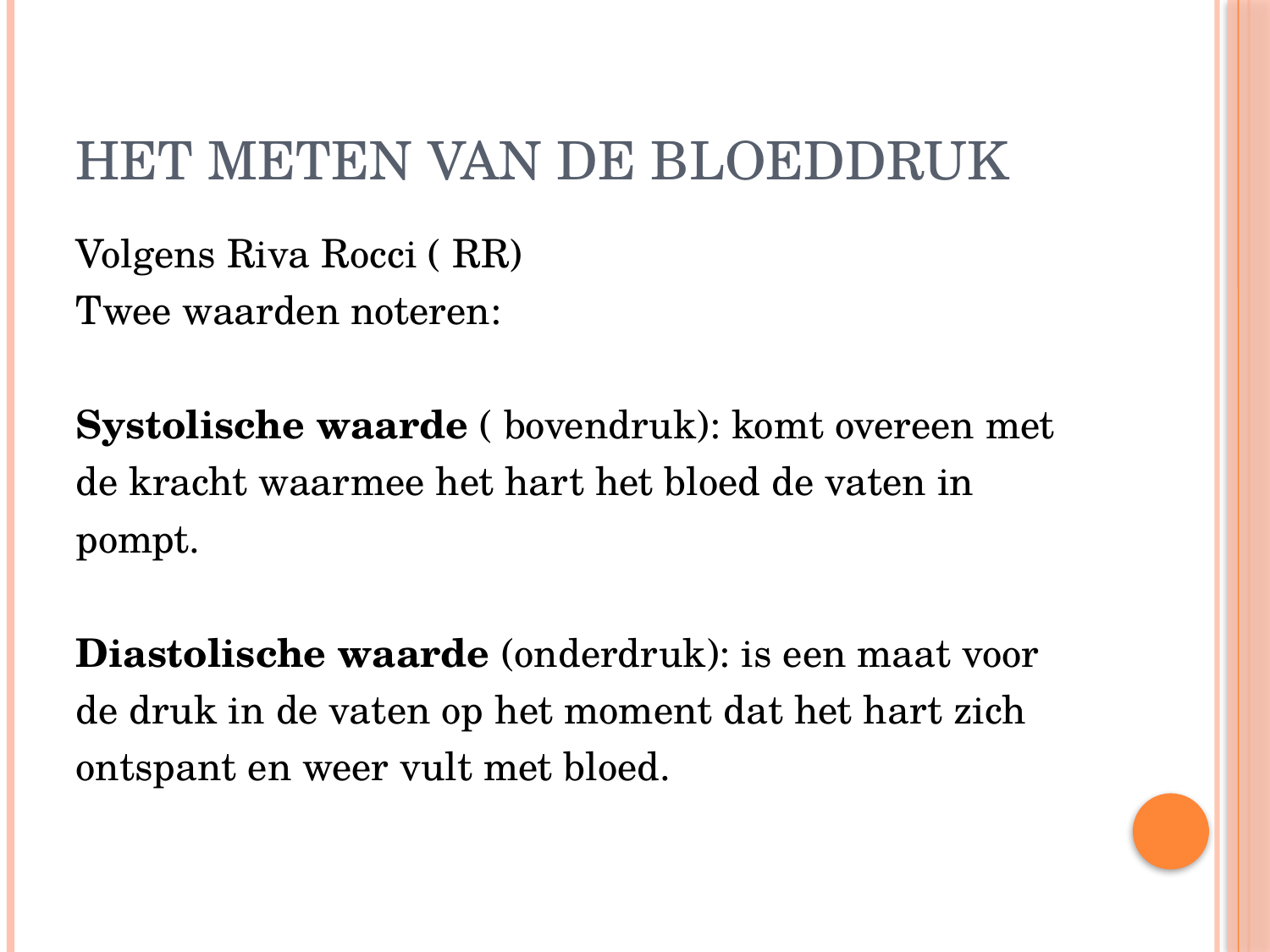

# Het meten van de bloeddruk
Volgens Riva Rocci ( RR)
Twee waarden noteren:

Systolische waarde ( bovendruk): komt overeen met
de kracht waarmee het hart het bloed de vaten in
pompt.

Diastolische waarde (onderdruk): is een maat voor
de druk in de vaten op het moment dat het hart zich
ontspant en weer vult met bloed.